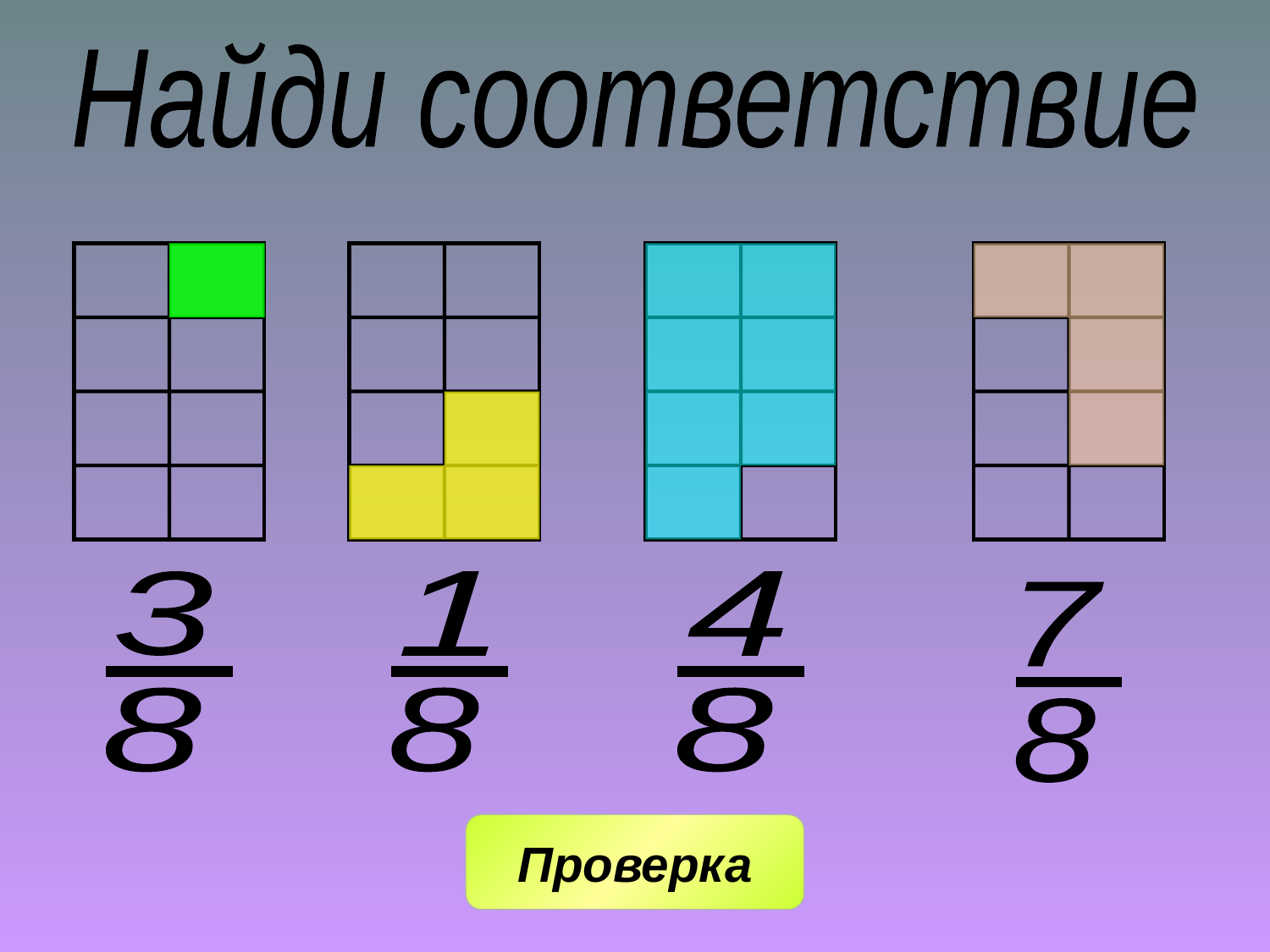

Найди соответствие

3
_
8
1
_
8
4
_
8
7
_
8
Проверка